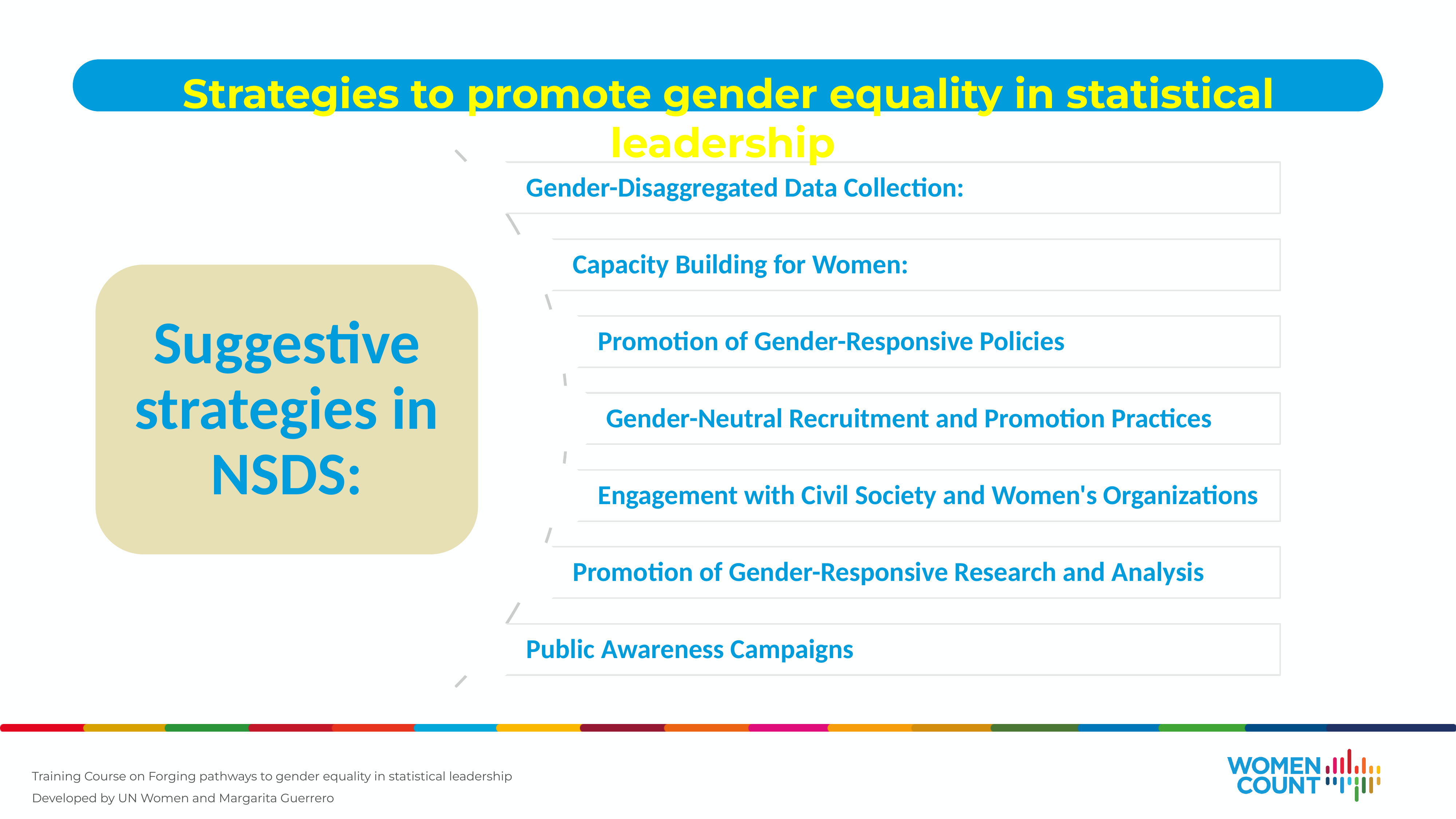

Strategies to promote gender equality in statistical leadership
Gender-Disaggregated Data Collection:
Capacity Building for Women:
Promotion of Gender-Responsive Policies
Gender-Neutral Recruitment and Promotion Practices
Engagement with Civil Society and Women's Organizations
Promotion of Gender-Responsive Research and Analysis
Public Awareness Campaigns

Suggestive strategies in NSDS:
Training Course on Forging pathways to gender equality in statistical leadership
Developed by UN Women and Margarita Guerrero